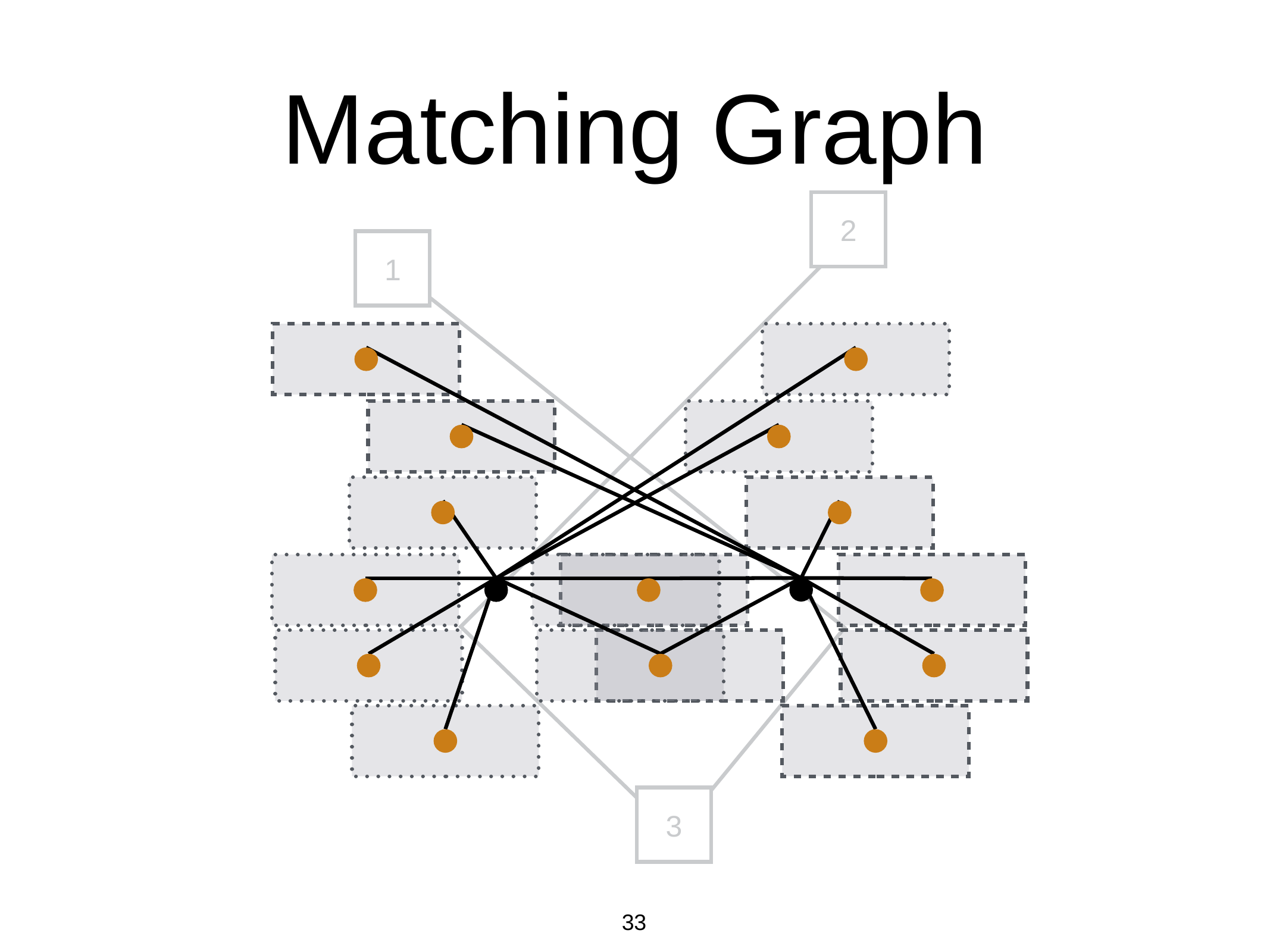

# Matching Graph

2
1

3
33